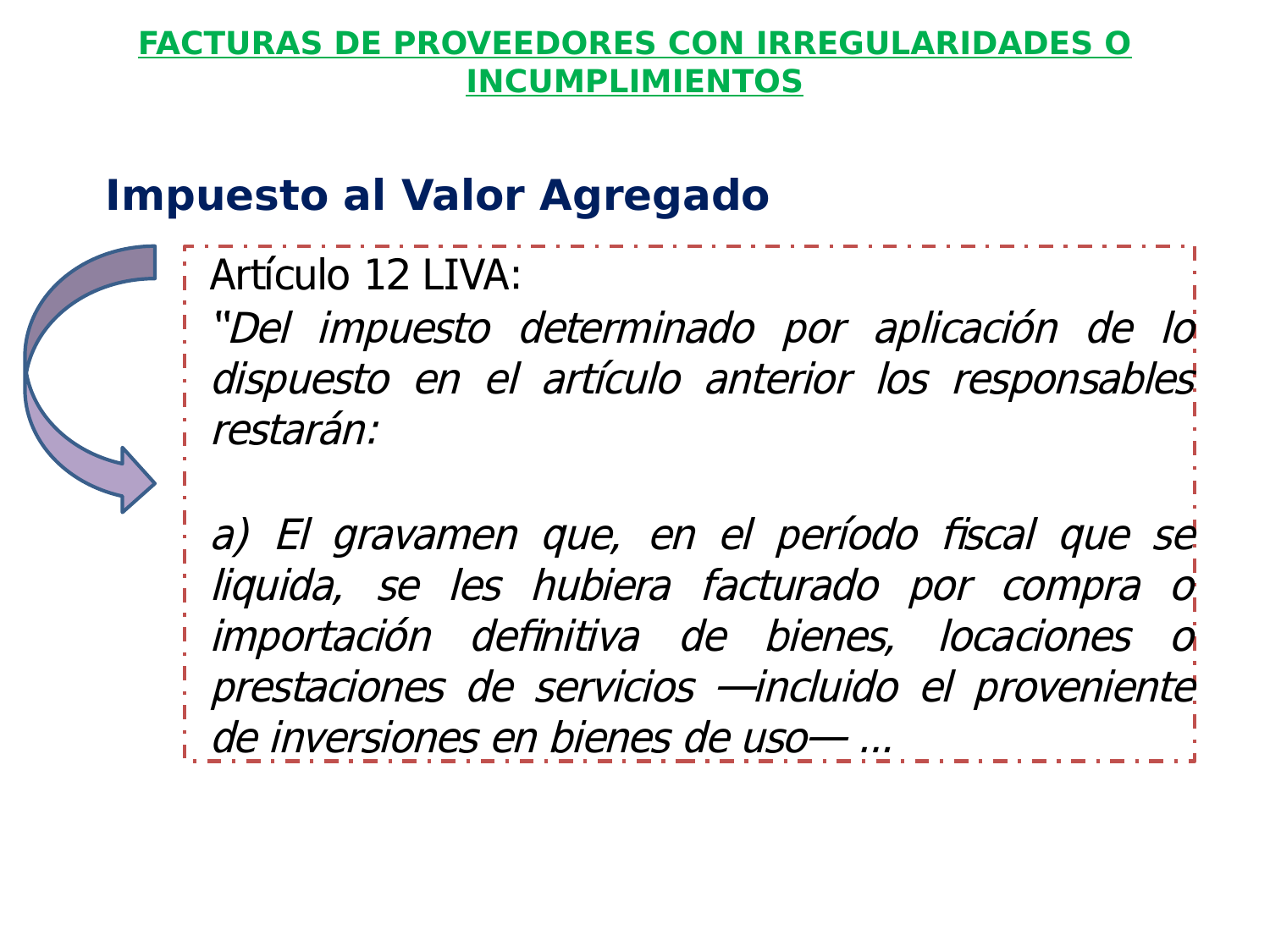

Facturas de Proveedores con Irregularidades o Incumplimientos
Impuesto al Valor Agregado

Artículo 12 LIVA:
“Del impuesto determinado por aplicación de lo dispuesto en el artículo anterior los responsables restarán:

a) El gravamen que, en el período fiscal que se liquida, se les hubiera facturado por compra o importación definitiva de bienes, locaciones o prestaciones de servicios —incluido el proveniente de inversiones en bienes de uso— …